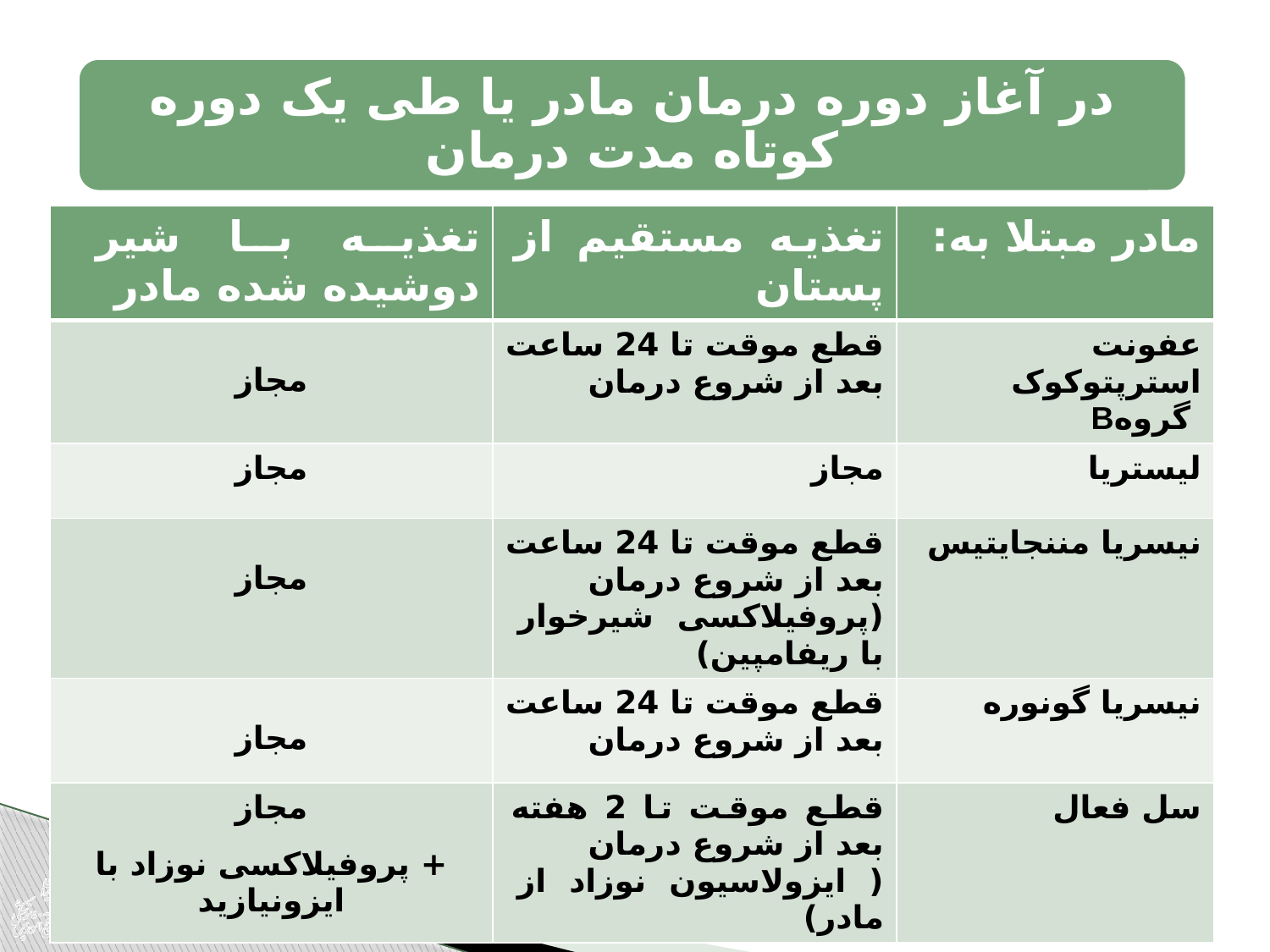

در آغاز دوره درمان مادر یا طی یک دوره کوتاه مدت درمان
| تغذیه با شیر دوشیده شده مادر | تغذیه مستقیم از پستان | مادر مبتلا به: |
| --- | --- | --- |
| مجاز | قطع موقت تا 24 ساعت بعد از شروع درمان | عفونت استرپتوکوک گروهB |
| مجاز | مجاز | لیستریا |
| مجاز | قطع موقت تا 24 ساعت بعد از شروع درمان (پروفیلاکسی شیرخوار با ریفامپین) | نیسریا مننجایتیس |
| مجاز | قطع موقت تا 24 ساعت بعد از شروع درمان | نیسریا گونوره |
| مجاز + پروفیلاکسی نوزاد با ایزونیازید | قطع موقت تا 2 هفته بعد از شروع درمان ( ایزولاسیون نوزاد از مادر) | سل فعال |